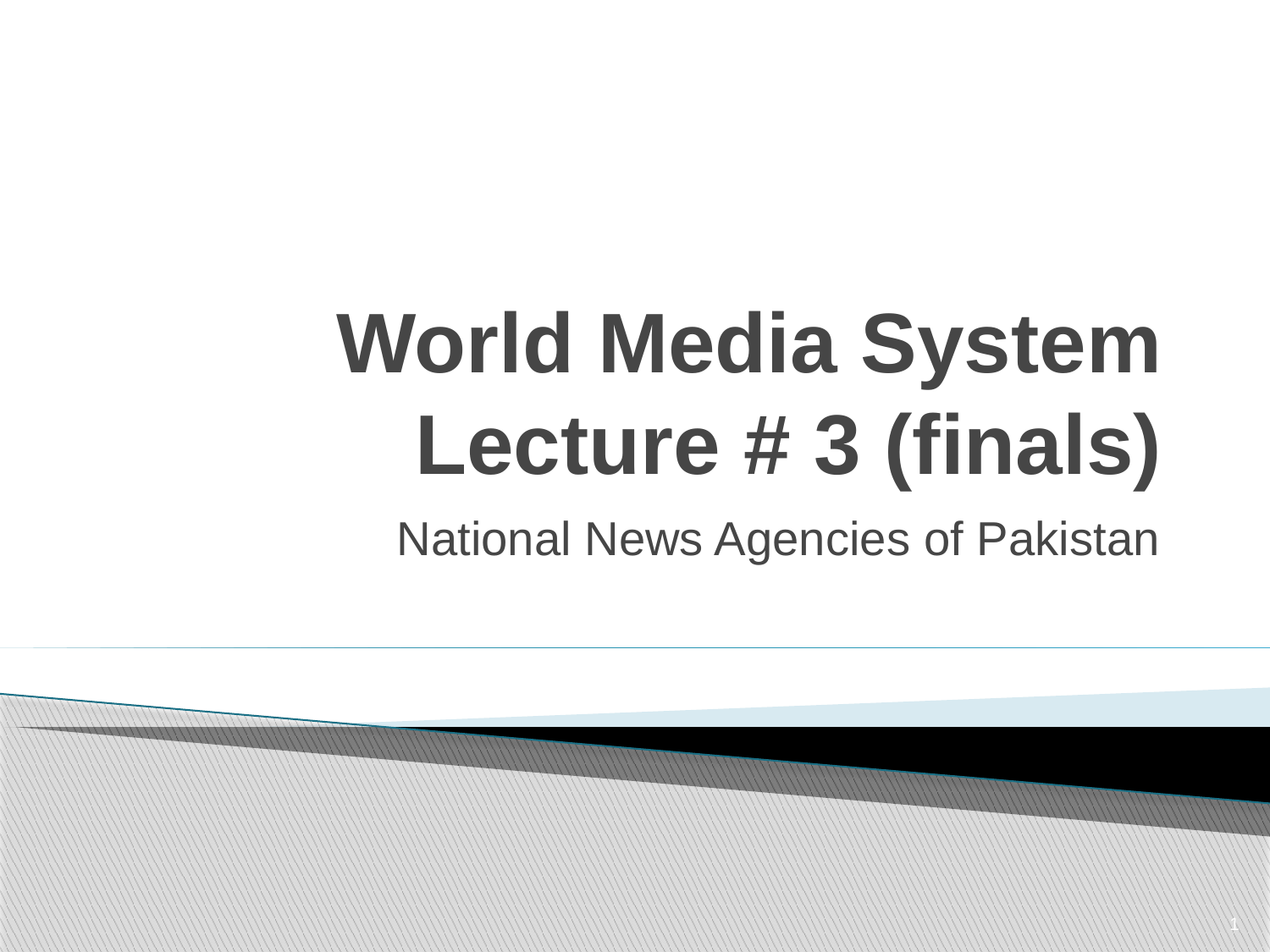

# World Media System Lecture # 3 (finals)
National News Agencies of Pakistan
1